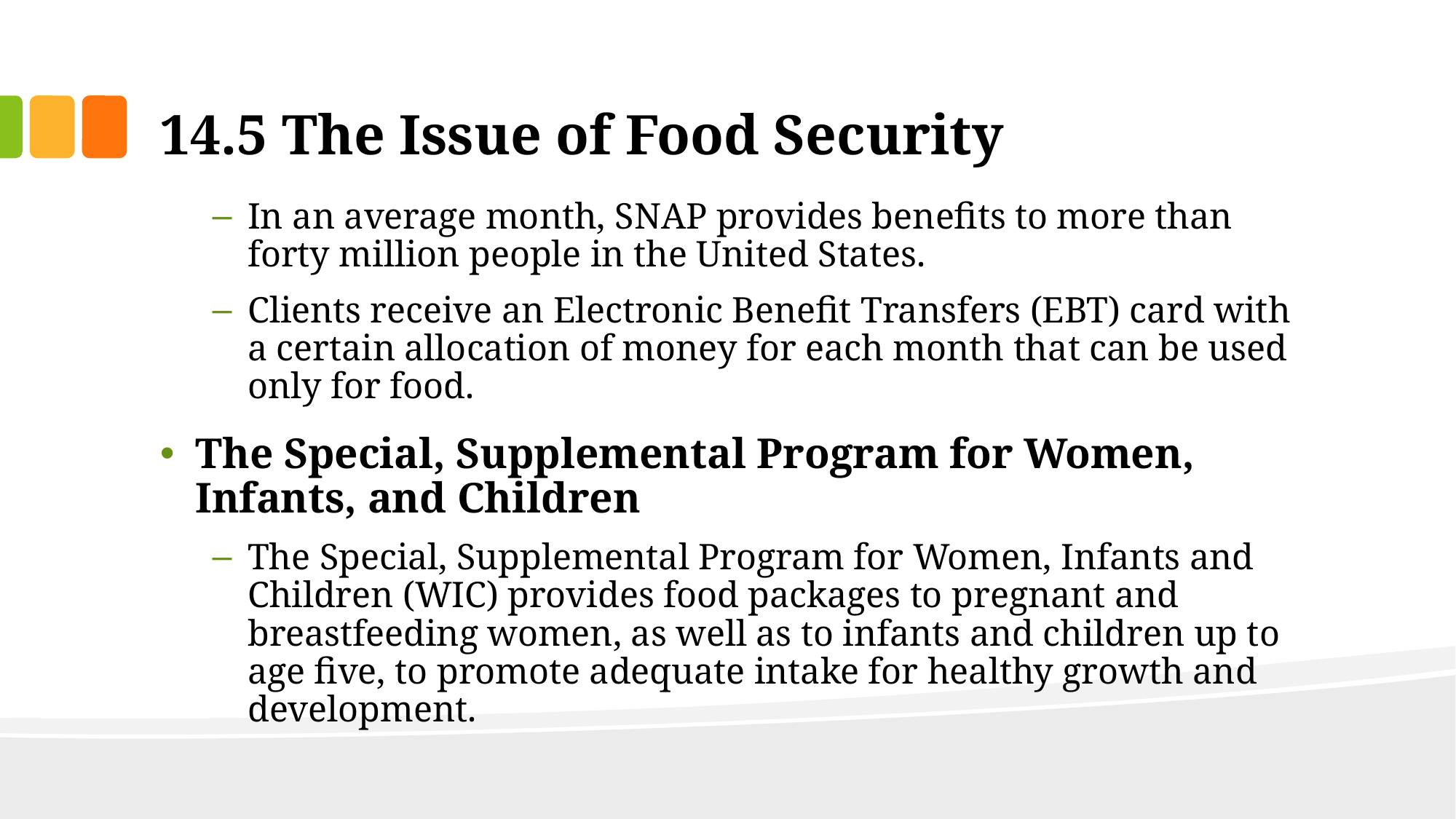

# 14.5 The Issue of Food Security
In an average month, SNAP provides benefits to more than forty million people in the United States.
Clients receive an Electronic Benefit Transfers (EBT) card with a certain allocation of money for each month that can be used only for food.
The Special, Supplemental Program for Women, Infants, and Children
The Special, Supplemental Program for Women, Infants and Children (WIC) provides food packages to pregnant and breastfeeding women, as well as to infants and children up to age five, to promote adequate intake for healthy growth and development.